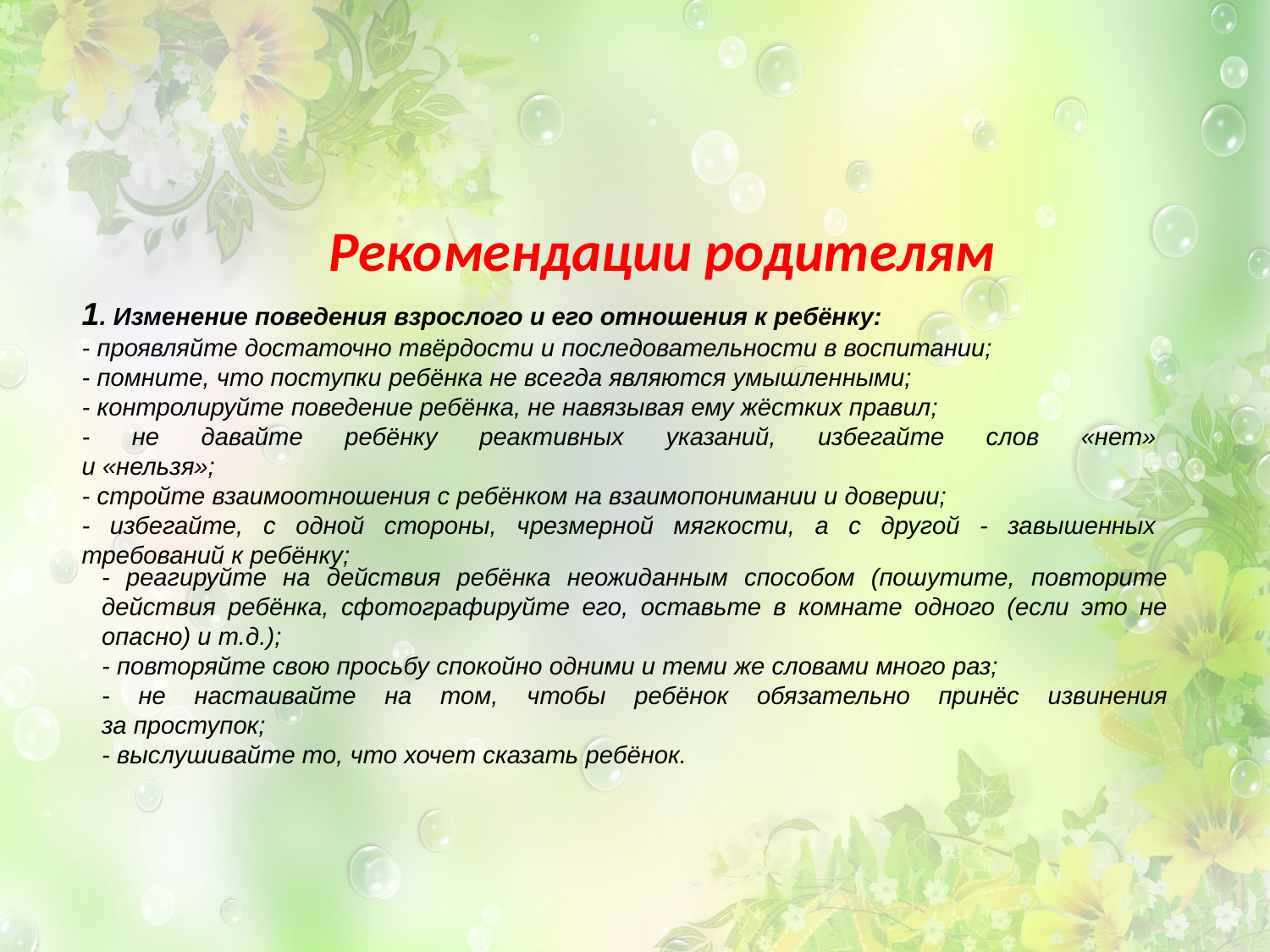

Рекомендации родителям
1. Изменение поведения взрослого и его отношения к ребёнку:
- проявляйте достаточно твёрдости и последовательности в воспитании;
- помните, что поступки ребёнка не всегда являются умышленными;
- контролируйте поведение ребёнка, не навязывая ему жёстких правил;
- не давайте ребёнку реактивных указаний, избегайте слов «нет»
и «нельзя»;
- стройте взаимоотношения с ребёнком на взаимопонимании и доверии;
- избегайте, с одной стороны, чрезмерной мягкости, а с другой - завышенных требований к ребёнку;
- реагируйте на действия ребёнка неожиданным способом (пошутите, повторите действия ребёнка, сфотографируйте его, оставьте в комнате одного (если это не опасно) и т.д.);
- повторяйте свою просьбу спокойно одними и теми же словами много раз;
- не настаивайте на том, чтобы ребёнок обязательно принёс извинения
за проступок;
- выслушивайте то, что хочет сказать ребёнок.